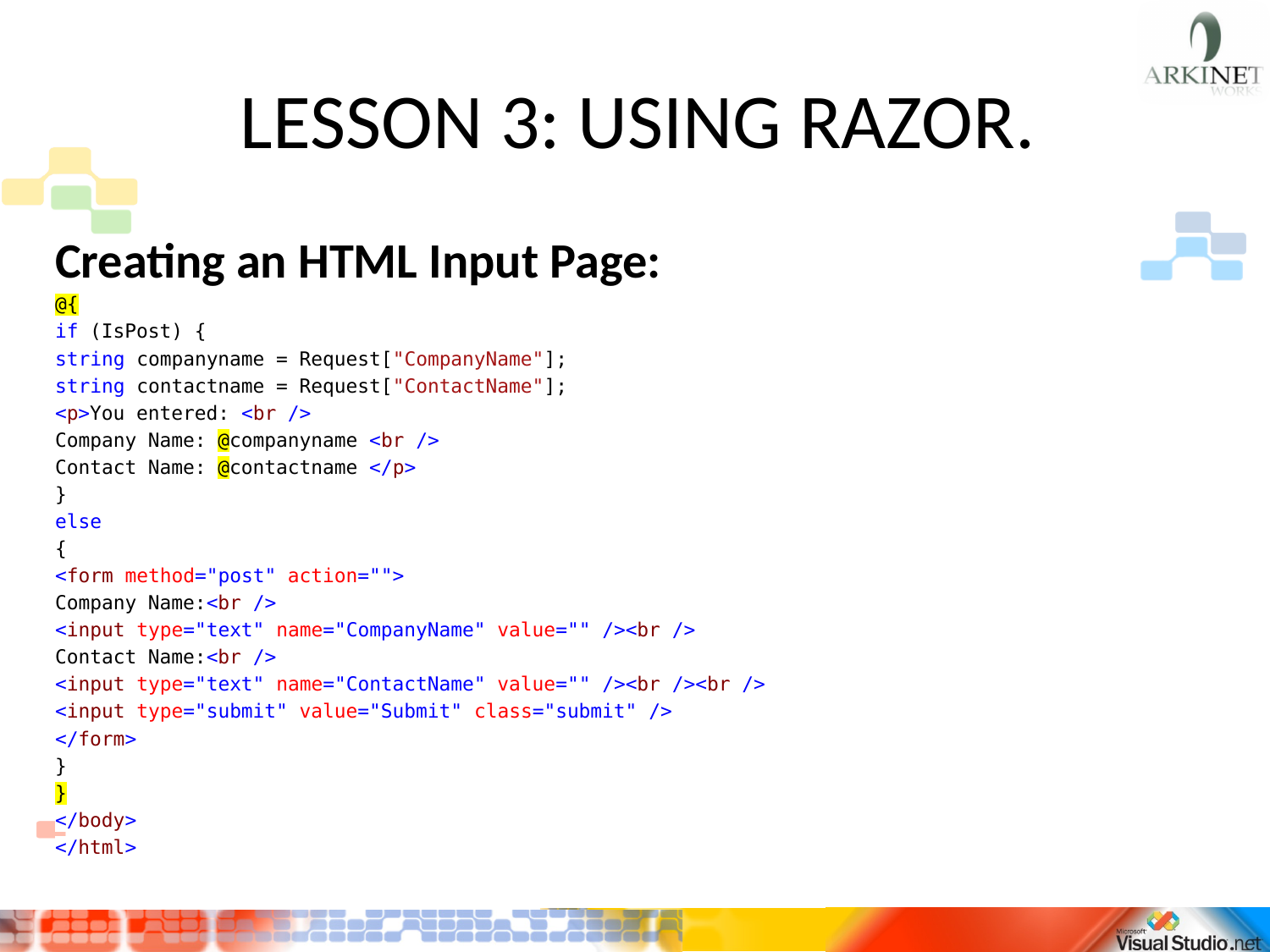

# LESSON 3: USING RAZOR.
Creating an HTML Input Page:
@{
if (IsPost) {
string companyname = Request["CompanyName"];
string contactname = Request["ContactName"];
<p>You entered: <br />
Company Name: @companyname <br />
Contact Name: @contactname </p>
}
else
{
<form method="post" action="">
Company Name:<br />
<input type="text" name="CompanyName" value="" /><br />
Contact Name:<br />
<input type="text" name="ContactName" value="" /><br /><br />
<input type="submit" value="Submit" class="submit" />
</form>
}
}
</body>
</html>